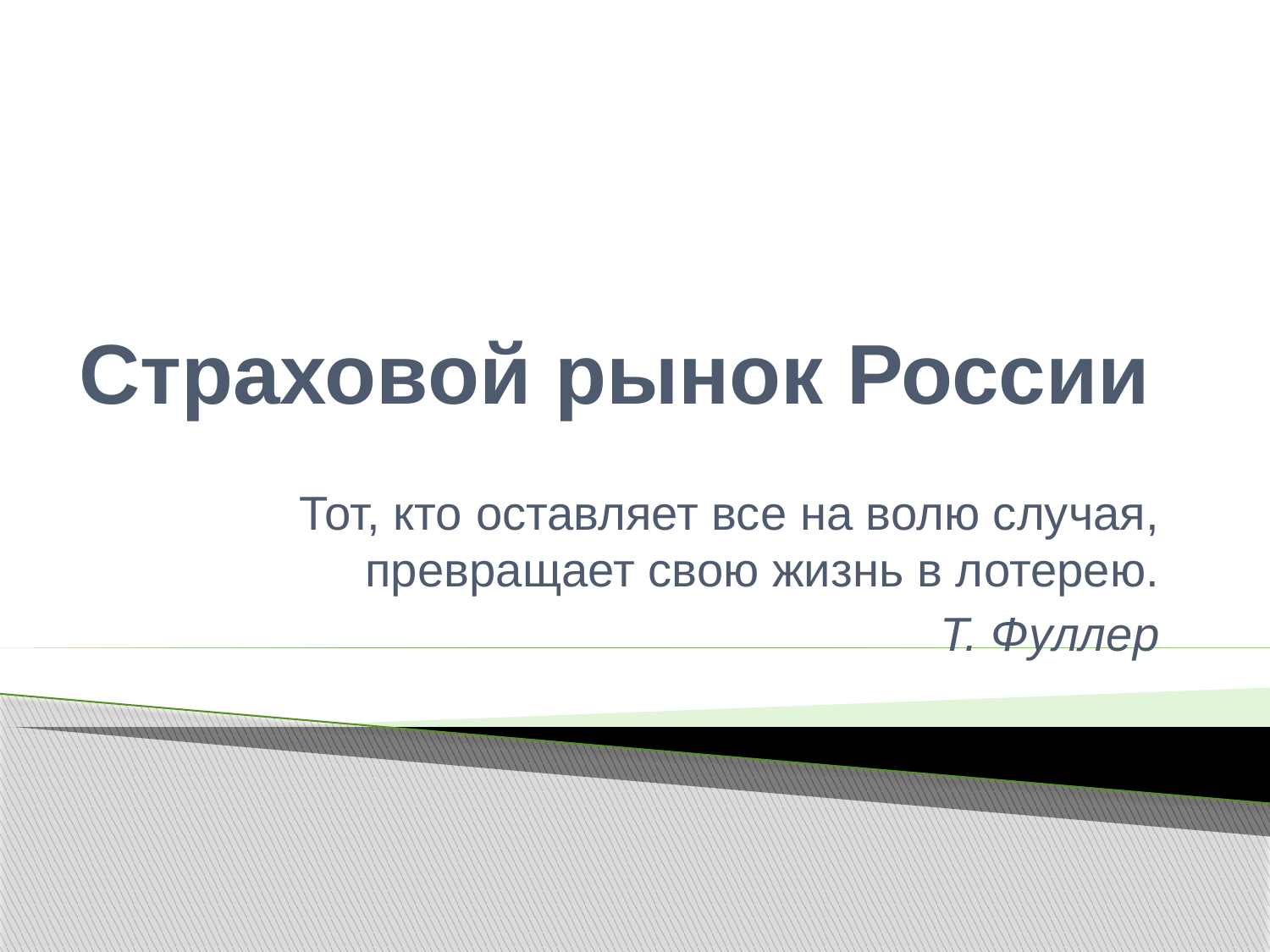

# Страховой рынок России
Тот, кто оставляет все на волю случая, превращает свою жизнь в лотерею.
Т. Фуллер